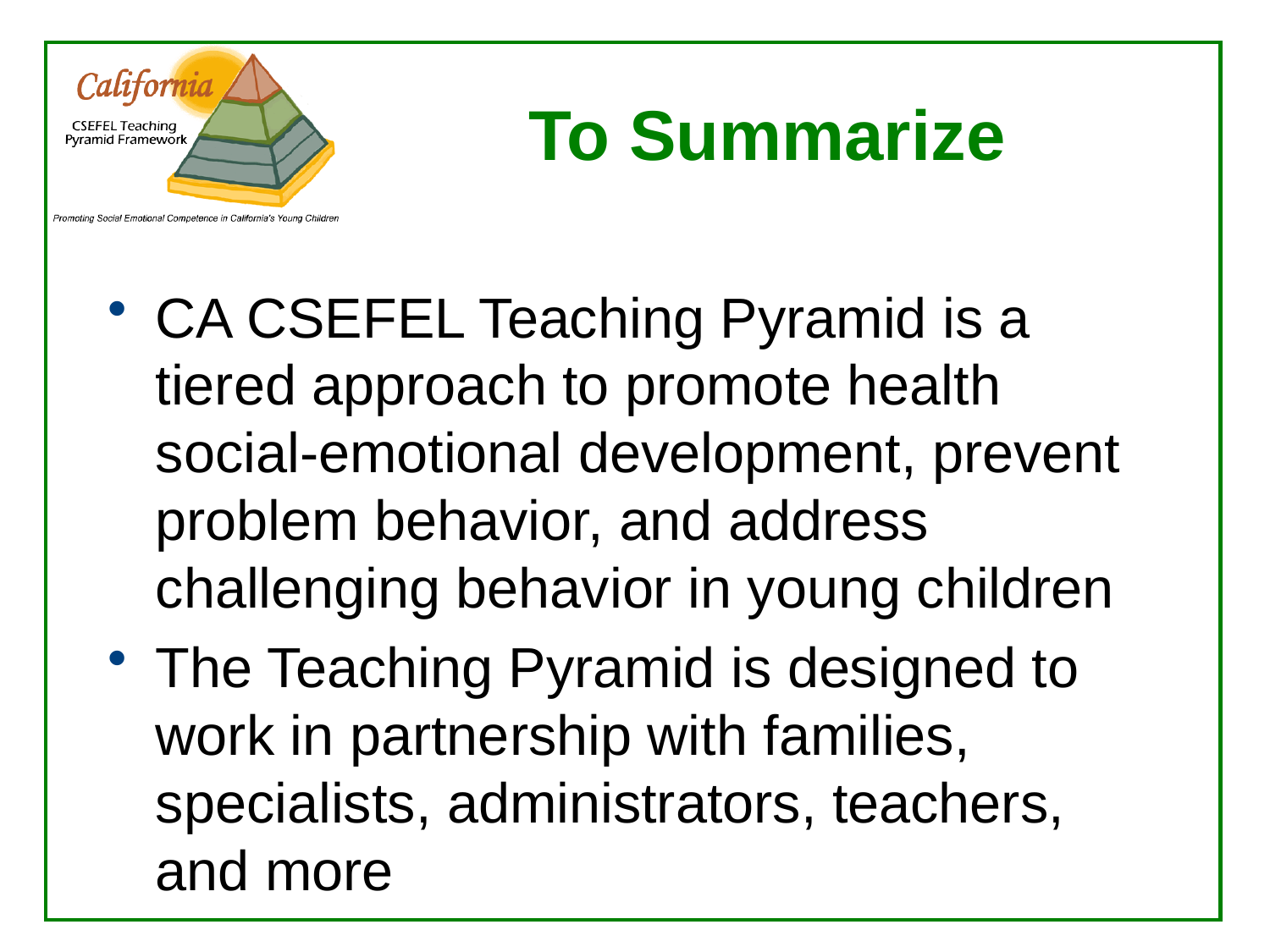

# To Summarize
CA CSEFEL Teaching Pyramid is a tiered approach to promote health social-emotional development, prevent problem behavior, and address challenging behavior in young children
The Teaching Pyramid is designed to work in partnership with families, specialists, administrators, teachers, and more